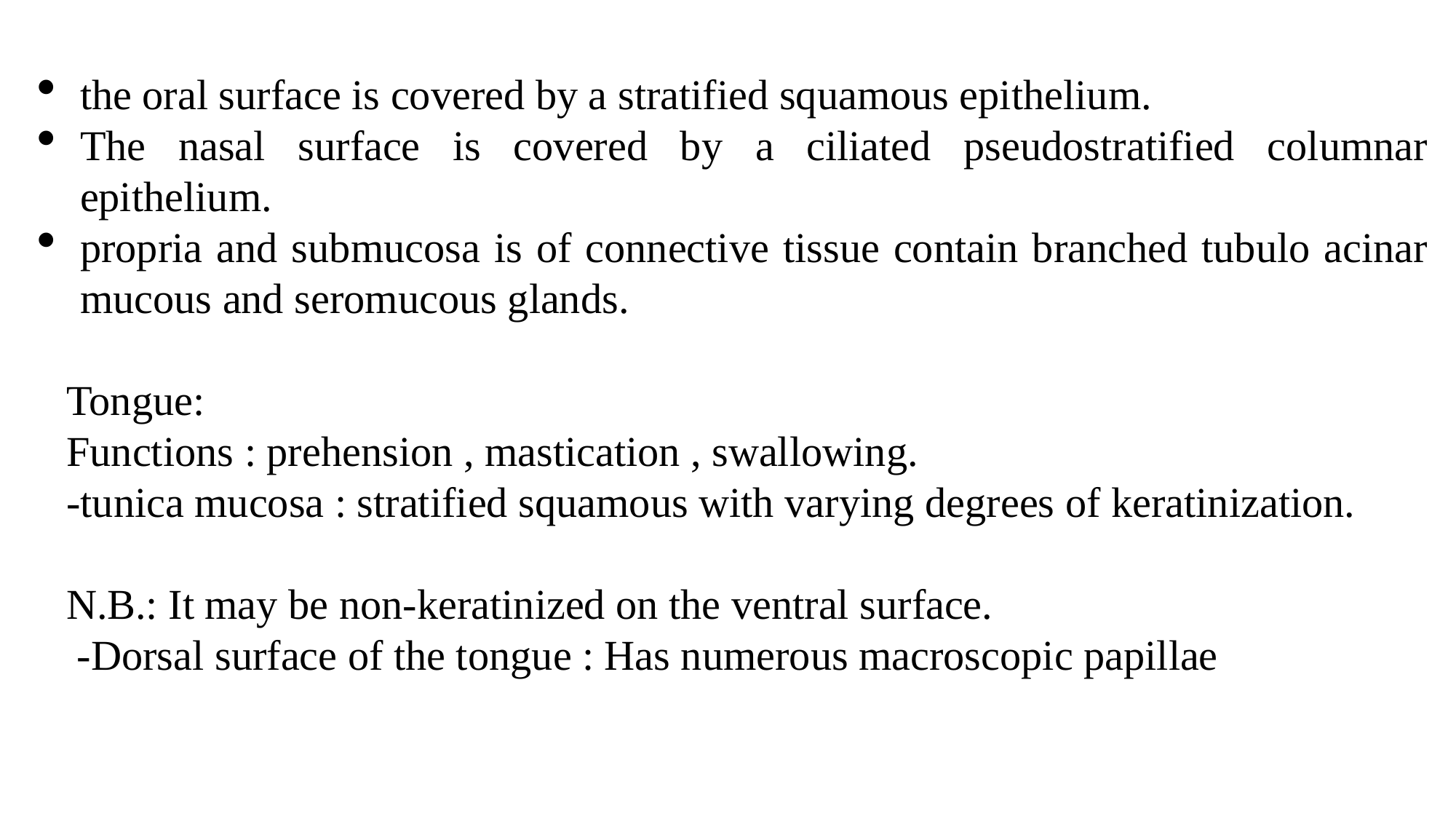

the oral surface is covered by a stratified squamous epithelium.
The nasal surface is covered by a ciliated pseudostratified columnar epithelium.
propria and submucosa is of connective tissue contain branched tubulo acinar mucous and seromucous glands.

Tongue:
Functions : prehension , mastication , swallowing.
-tunica mucosa : stratified squamous with varying degrees of keratinization.

N.B.: It may be non-keratinized on the ventral surface.
 -Dorsal surface of the tongue : Has numerous macroscopic papillae